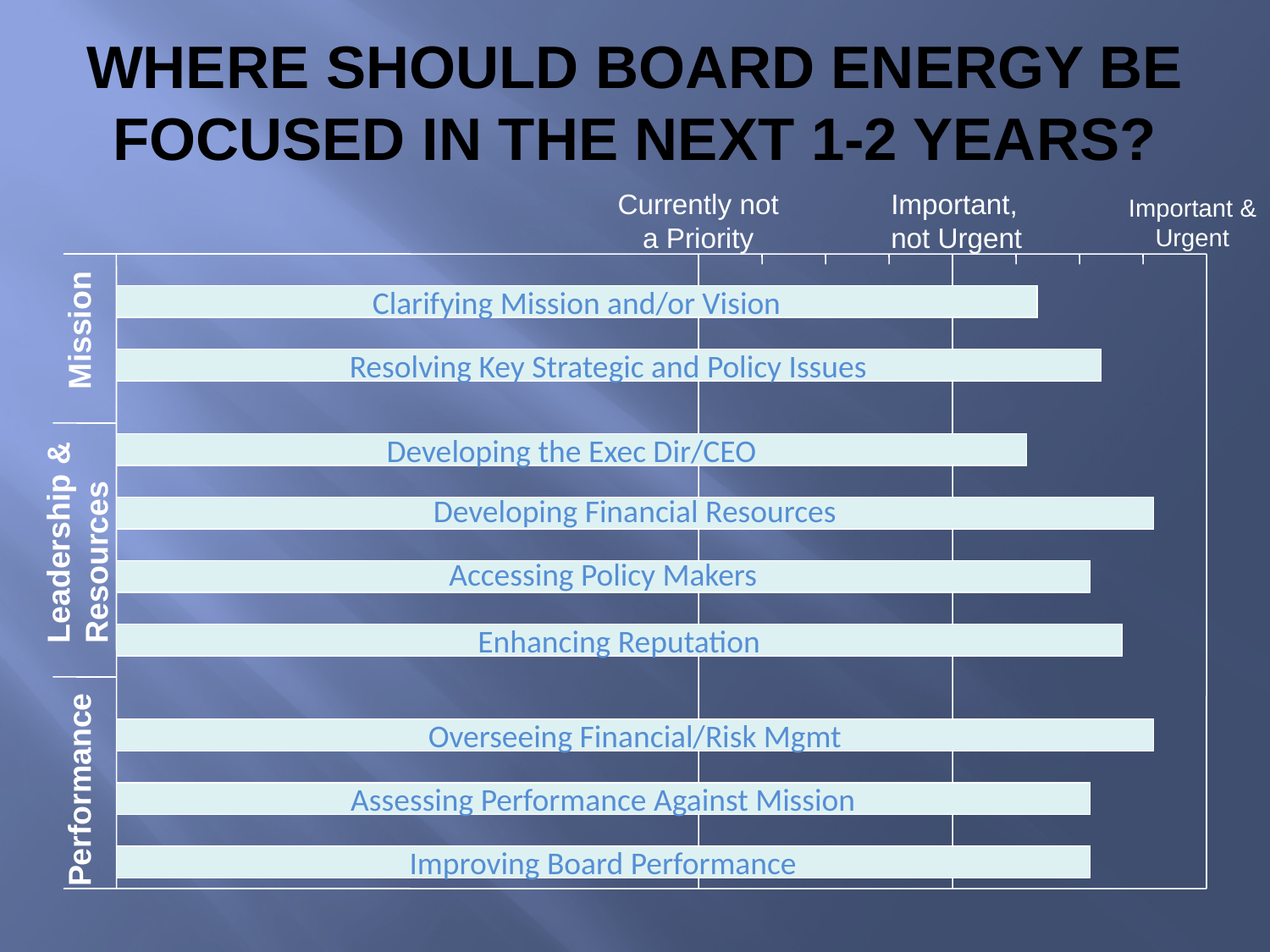

# Where Should Board Energy Be Focused in the Next 1-2 years?
Currently not a Priority
Important, not Urgent

Important & Urgent

Clarifying Mission and/or Vision
Mission
Resolving Key Strategic and Policy Issues

Developing the Exec Dir/CEO
Leadership & Resources
Developing Financial Resources
Accessing Policy Makers
Enhancing Reputation

Overseeing Financial/Risk Mgmt
Performance
Assessing Performance Against Mission
Improving Board Performance